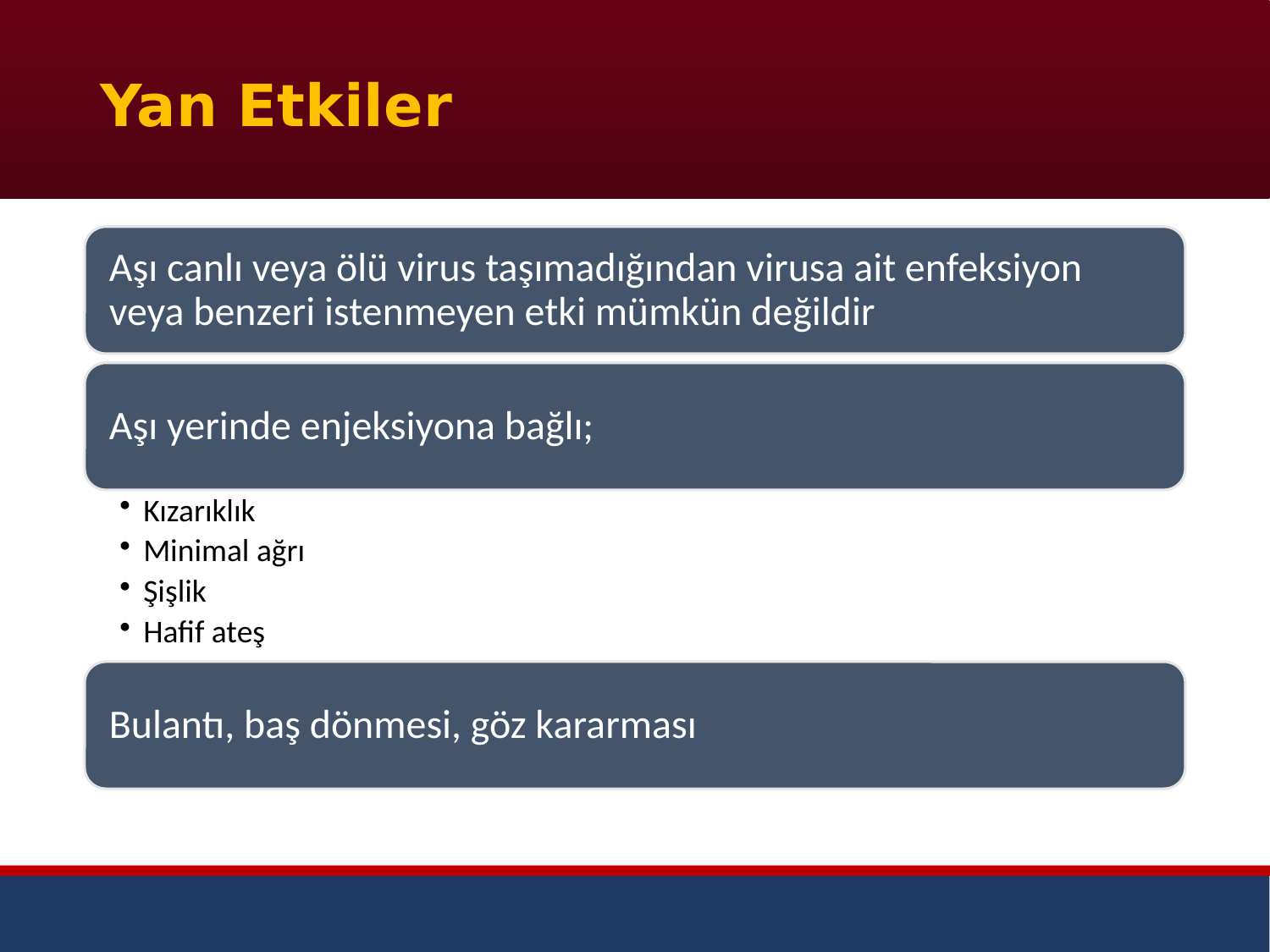

# Yan Etkiler
Aşı canlı veya ölü virus taşımadığından virusa ait enfeksiyon veya benzeri istenmeyen etki mümkün değildir
Aşı yerinde enjeksiyona bağlı;
Kızarıklık
Minimal ağrı
Şişlik
Hafif ateş
Bulantı, baş dönmesi, göz kararması